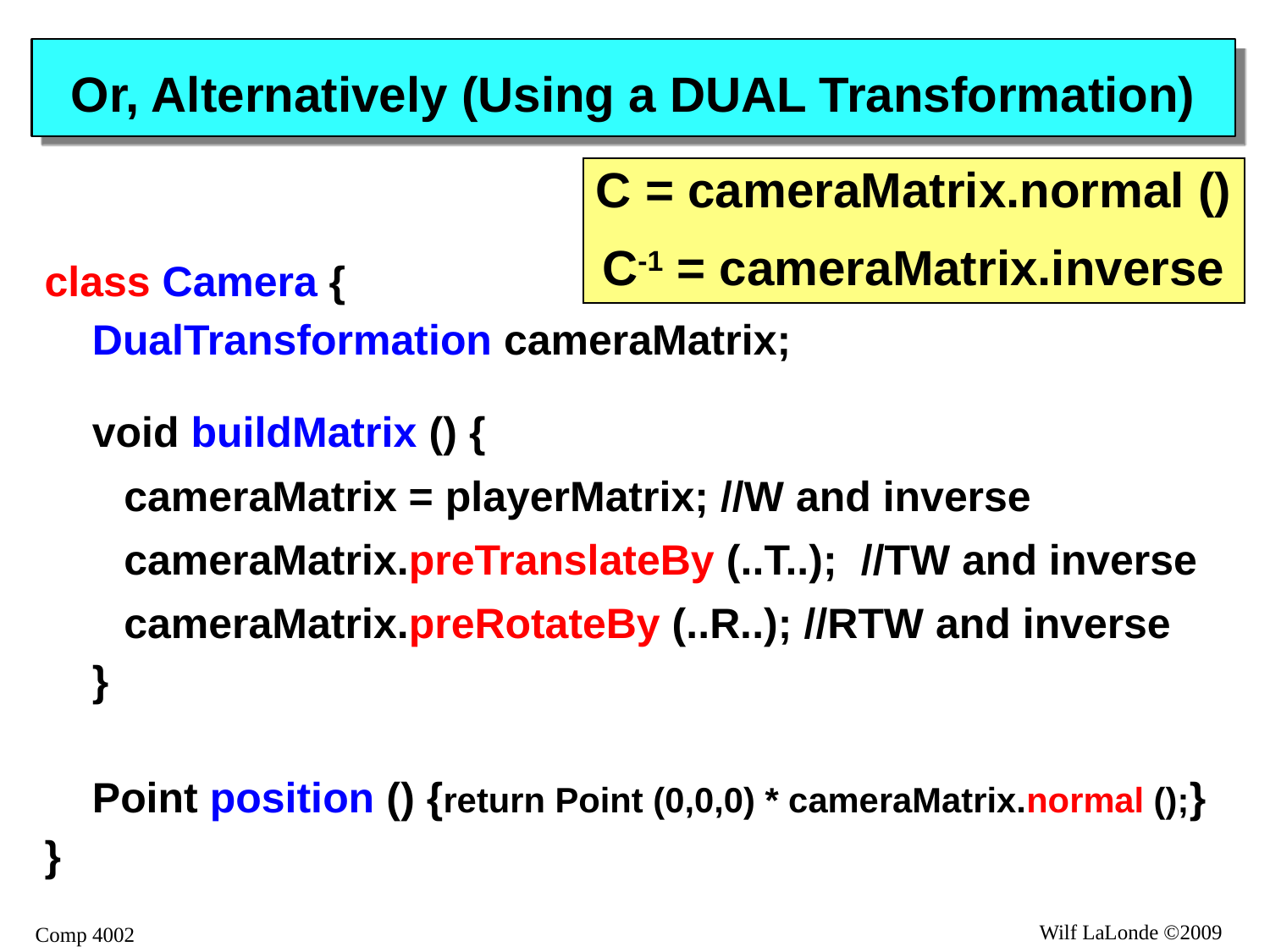

# Or, Alternatively (Using a DUAL Transformation)
C = cameraMatrix.normal ()
C-1 = cameraMatrix.inverse
class Camera {
	DualTransformation cameraMatrix;

	void buildMatrix () {
cameraMatrix = playerMatrix; //W and inverse
cameraMatrix.preTranslateBy (..T..);  //TW and inverse
cameraMatrix.preRotateBy (..R..); //RTW and inverse
	}

	Point position () {return Point (0,0,0) * cameraMatrix.normal ();}
}